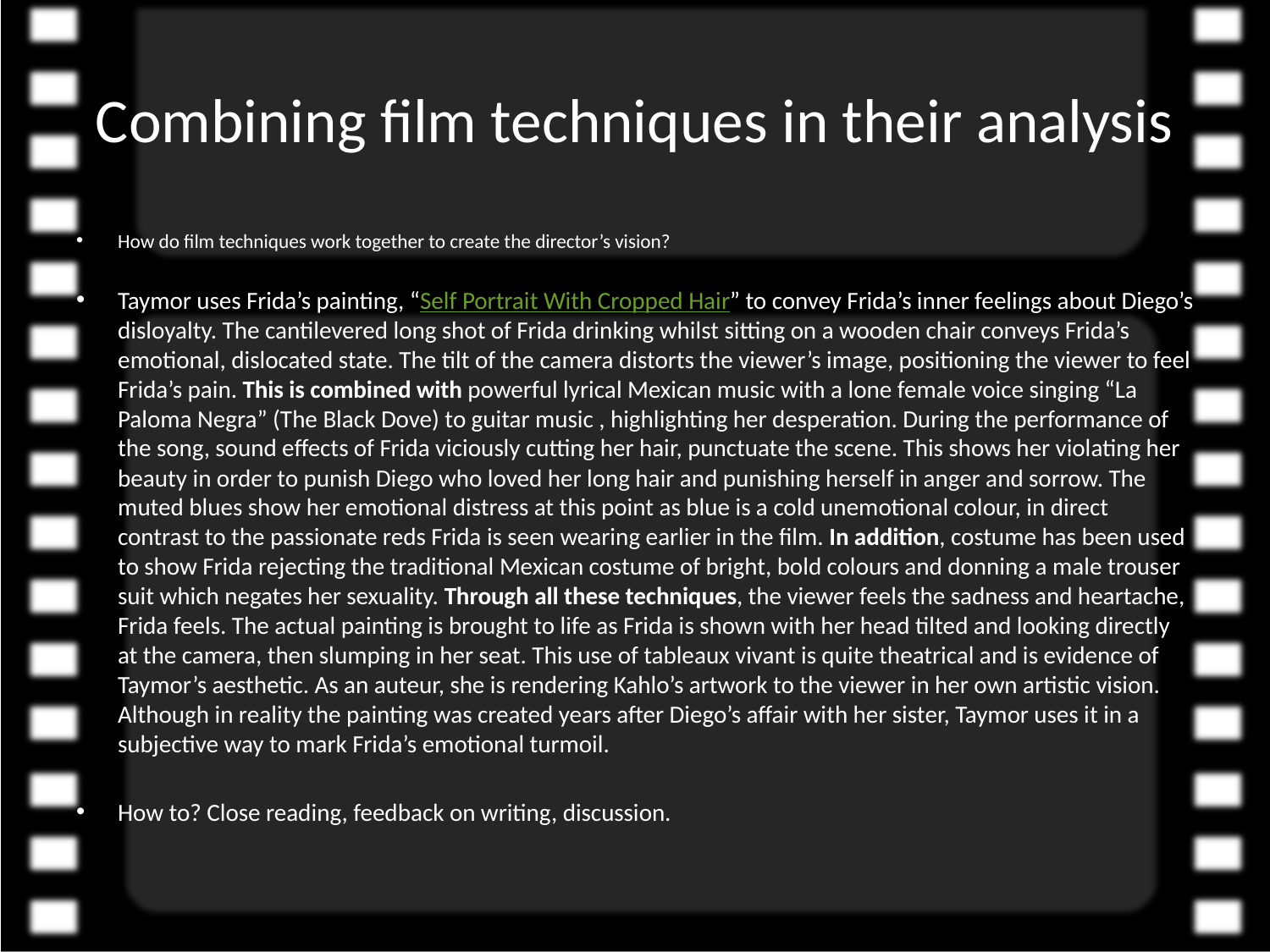

# Combining film techniques in their analysis
How do film techniques work together to create the director’s vision?

Taymor uses Frida’s painting, “Self Portrait With Cropped Hair” to convey Frida’s inner feelings about Diego’s disloyalty. The cantilevered long shot of Frida drinking whilst sitting on a wooden chair conveys Frida’s emotional, dislocated state. The tilt of the camera distorts the viewer’s image, positioning the viewer to feel Frida’s pain. This is combined with powerful lyrical Mexican music with a lone female voice singing “La Paloma Negra” (The Black Dove) to guitar music , highlighting her desperation. During the performance of the song, sound effects of Frida viciously cutting her hair, punctuate the scene. This shows her violating her beauty in order to punish Diego who loved her long hair and punishing herself in anger and sorrow. The muted blues show her emotional distress at this point as blue is a cold unemotional colour, in direct contrast to the passionate reds Frida is seen wearing earlier in the film. In addition, costume has been used to show Frida rejecting the traditional Mexican costume of bright, bold colours and donning a male trouser suit which negates her sexuality. Through all these techniques, the viewer feels the sadness and heartache, Frida feels. The actual painting is brought to life as Frida is shown with her head tilted and looking directly at the camera, then slumping in her seat. This use of tableaux vivant is quite theatrical and is evidence of Taymor’s aesthetic. As an auteur, she is rendering Kahlo’s artwork to the viewer in her own artistic vision. Although in reality the painting was created years after Diego’s affair with her sister, Taymor uses it in a subjective way to mark Frida’s emotional turmoil.

How to? Close reading, feedback on writing, discussion.